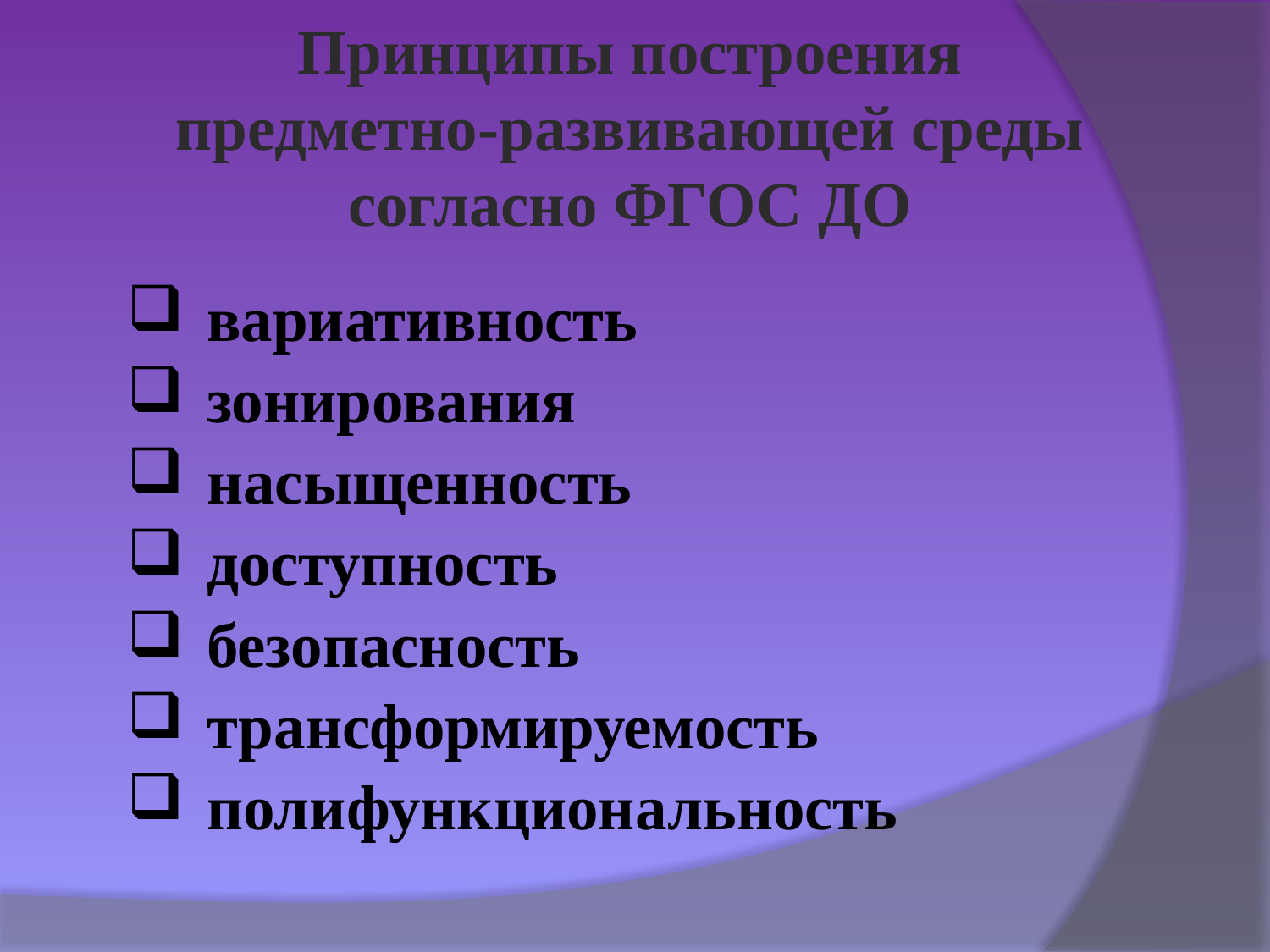

Принципы построения предметно-развивающей среды согласно ФГОС ДО
вариативность
зонирования
насыщенность
доступность
безопасность
трансформируемость
полифункциональность